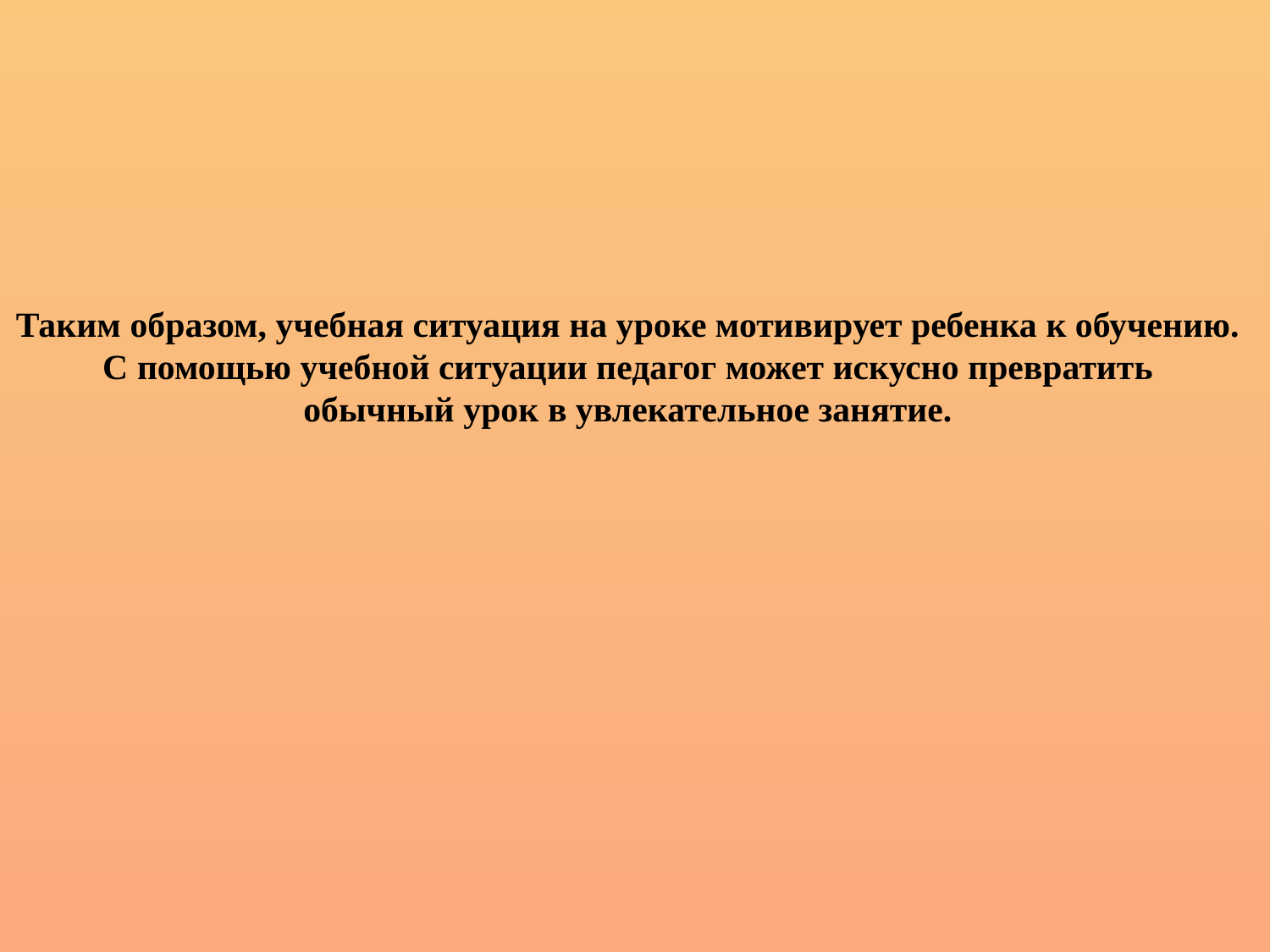

Таким образом, учебная ситуация на уроке мотивирует ребенка к обучению.
С помощью учебной ситуации педагог может искусно превратить
обычный урок в увлекательное занятие.